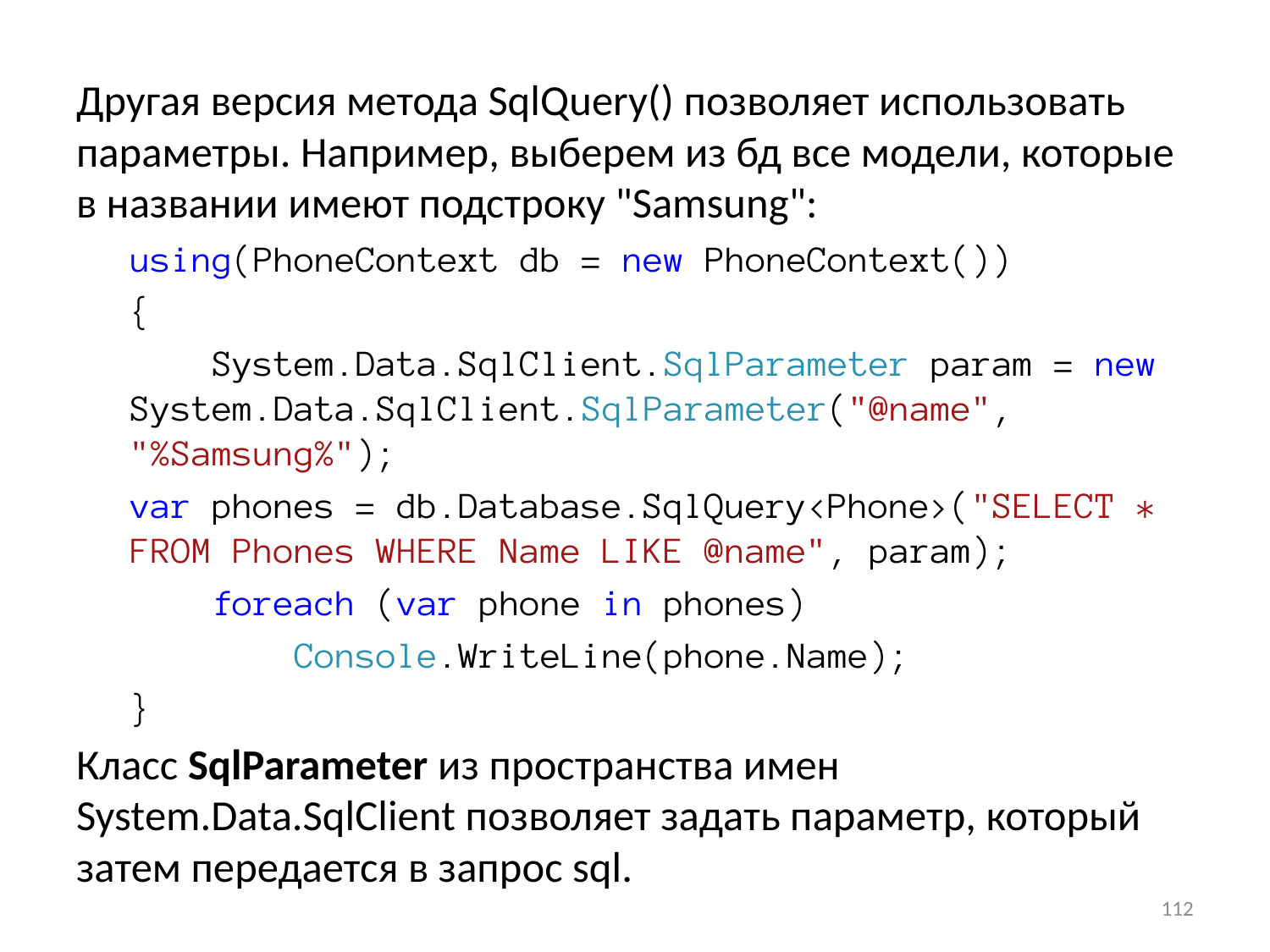

Другая версия метода SqlQuery() позволяет использовать параметры. Например, выберем из бд все модели, которые в названии имеют подстроку "Samsung":
using(PhoneContext db = new PhoneContext())
{
    System.Data.SqlClient.SqlParameter param = new System.Data.SqlClient.SqlParameter("@name", "%Samsung%");
var phones = db.Database.SqlQuery<Phone>("SELECT * FROM Phones WHERE Name LIKE @name", param);
    foreach (var phone in phones)
        Console.WriteLine(phone.Name);
}
Класс SqlParameter из пространства имен System.Data.SqlClient позволяет задать параметр, который затем передается в запрос sql.
112